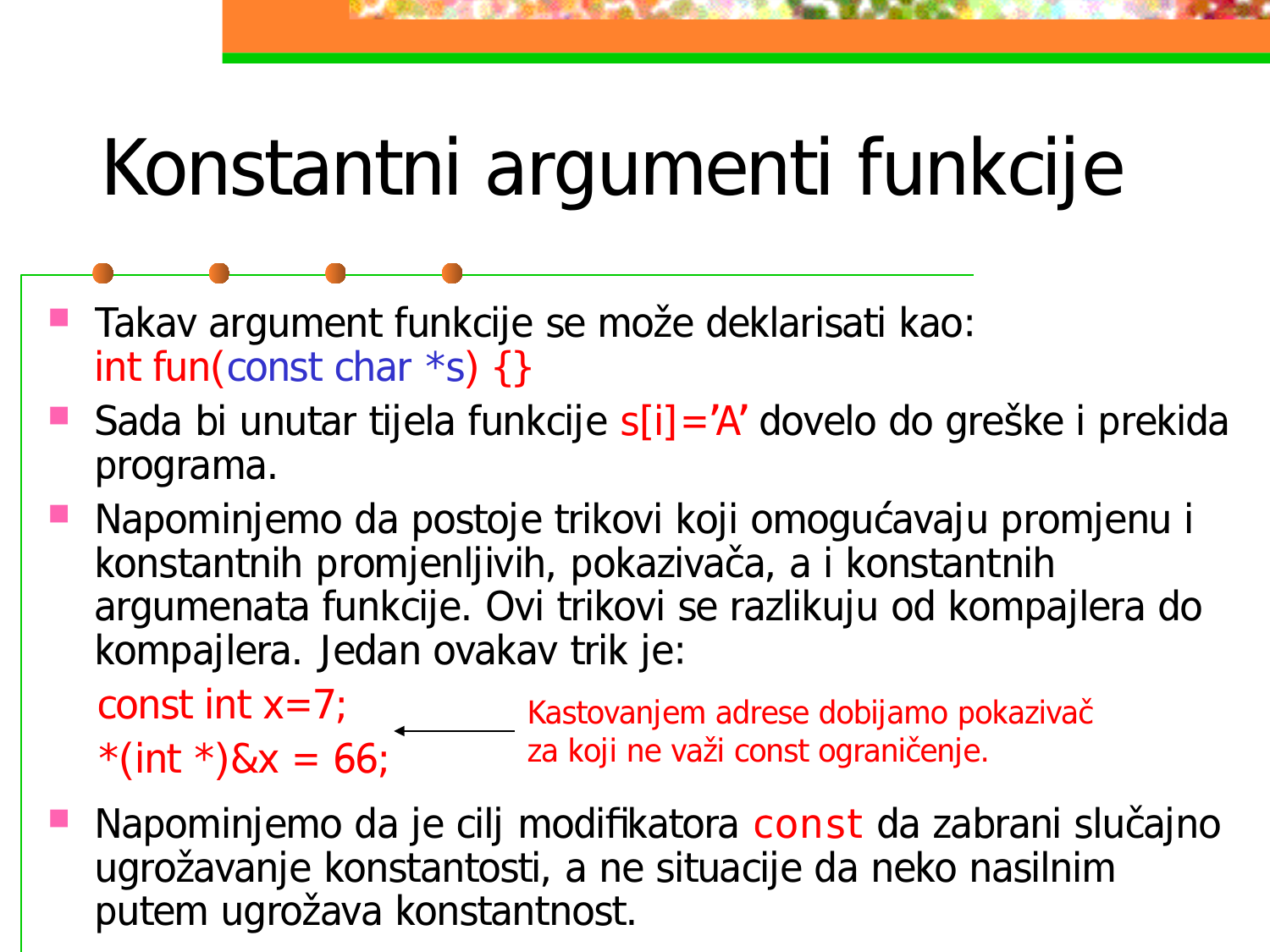

# Konstantni argumenti funkcije
Takav argument funkcije se može deklarisati kao:
int fun(const char *s) {}
Sada bi unutar tijela funkcije s[i]=’A’ dovelo do greške i prekida programa.
Napominjemo da postoje trikovi koji omogućavaju promjenu i konstantnih promjenljivih, pokazivača, a i konstantnih argumenata funkcije. Ovi trikovi se razlikuju od kompajlera do kompajlera. Jedan ovakav trik je:
const int x=7;
*(int *)&x = 66;
Napominjemo da je cilj modifikatora const da zabrani slučajno ugrožavanje konstantosti, a ne situacije da neko nasilnim putem ugrožava konstantnost.
Kastovanjem adrese dobijamo pokazivač za koji ne važi const ograničenje.